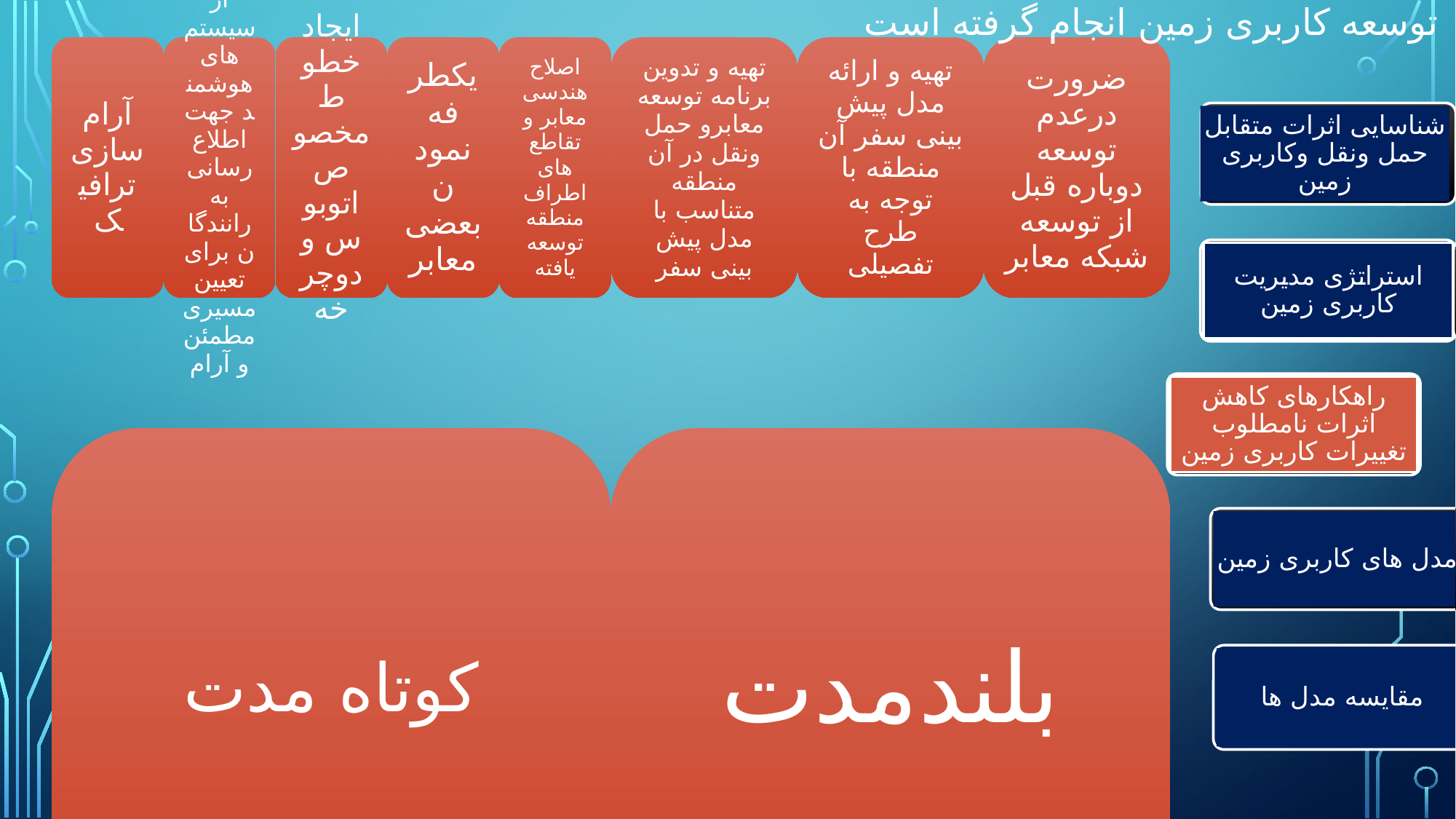

توسعه کاربری زمین انجام گرفته است
کوتاه مدت
آرام سازی ترافیک
بلندمدت
یکطرفه نمودن بعضی معابر
ایجاد خطوط مخصوص اتوبوس و دوچرخه
تهیه و ارائه مدل پیش بینی سفر آن منطقه با توجه به طرح تفصیلی
تهیه و تدوین برنامه توسعه معابرو حمل ونقل در آن منطقه متناسب با مدل پیش بینی سفر
ضرورت درعدم توسعه دوباره قبل از توسعه شبکه معابر

شناسایی اثرات متقابل حمل ونقل وکاربری زمین

استراتژی مدیریت کاربری زمین

راهکارهای کاهش اثرات نامطلوب تغییرات کاربری زمین

مدل های کاربری زمین

مقایسه مدل ها